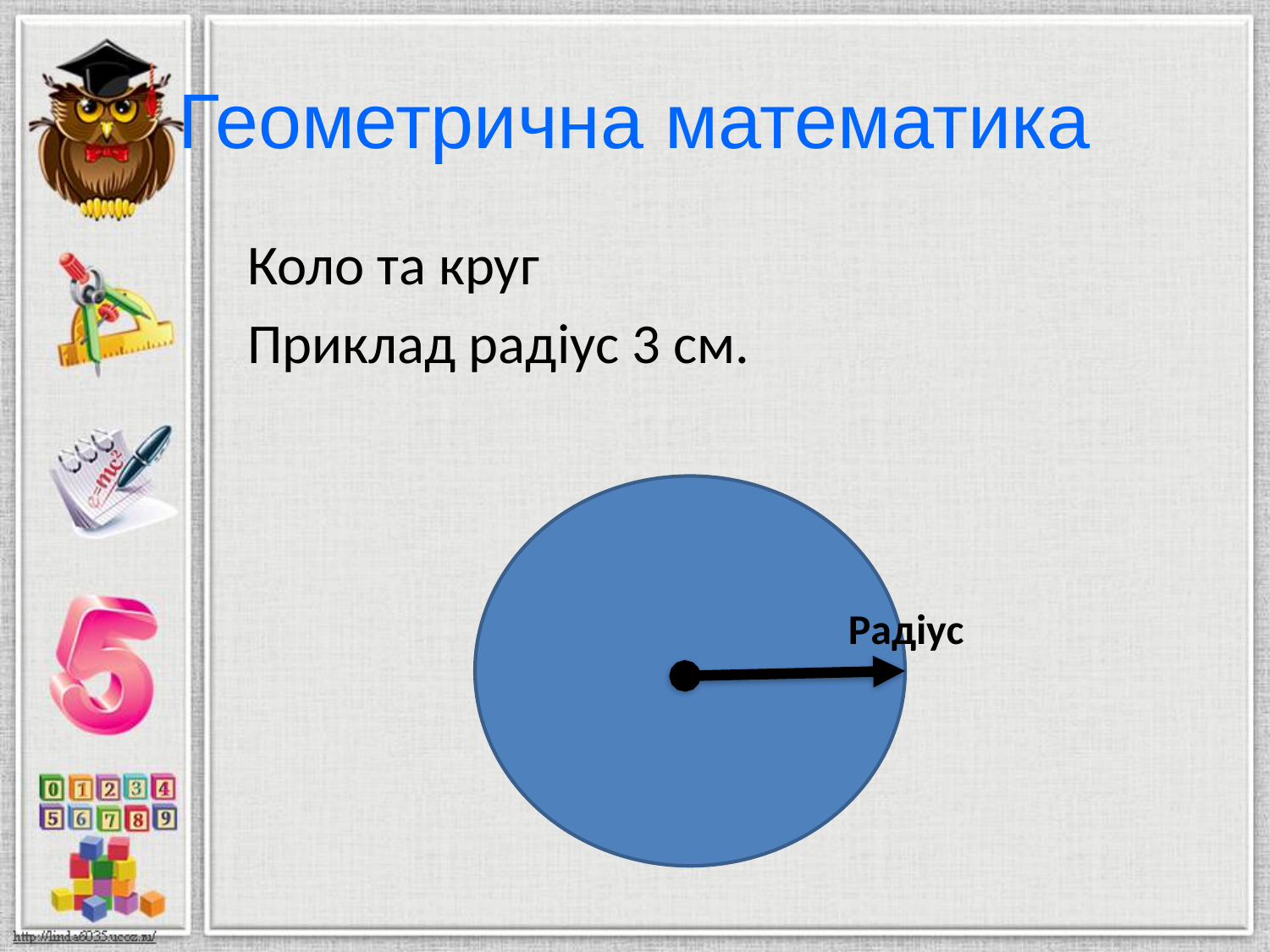

# Геометрична математика
Коло та круг
Приклад радіус 3 см.

Радіус